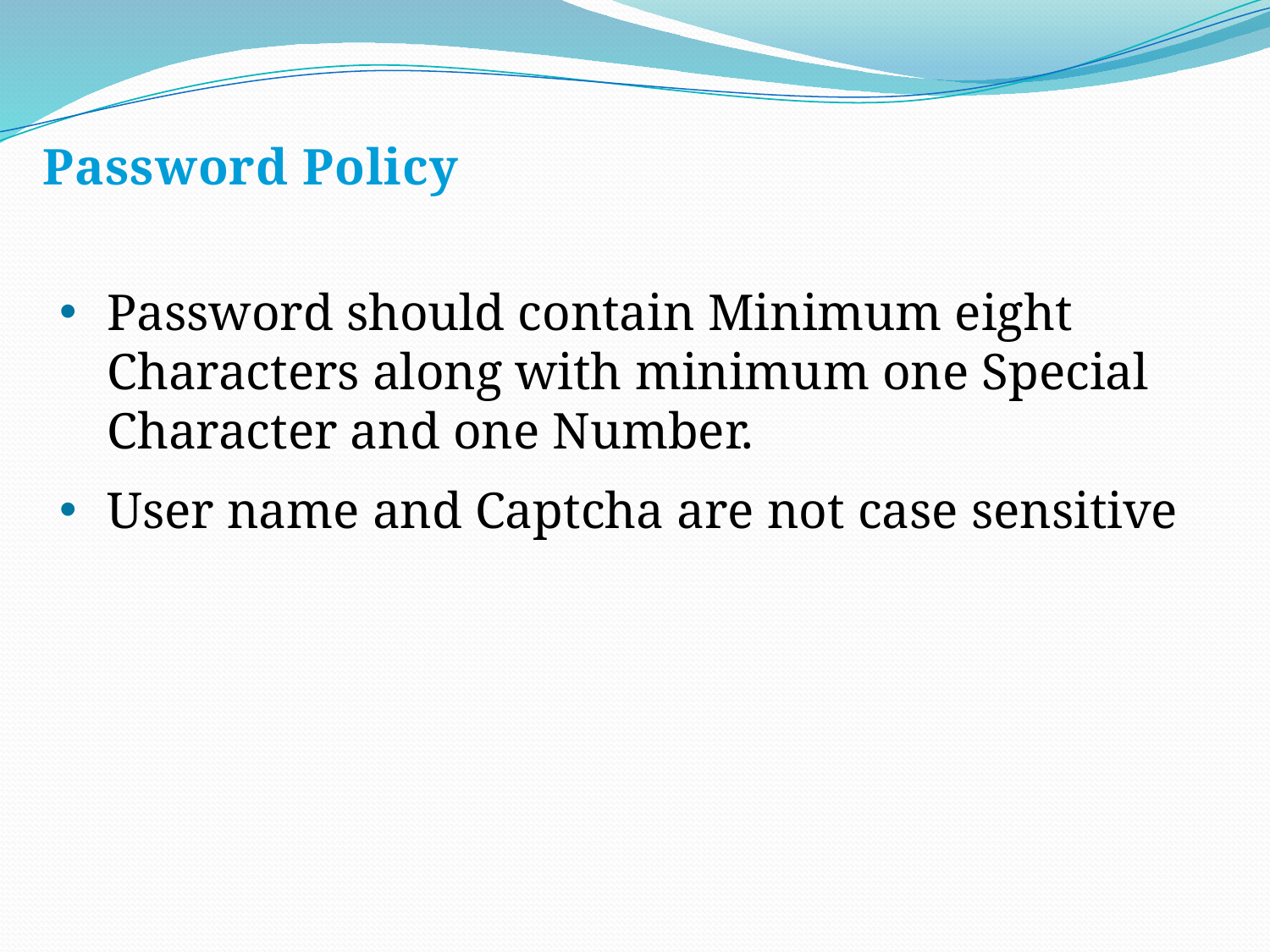

# Password Policy
Password should contain Minimum eight Characters along with minimum one Special Character and one Number.
User name and Captcha are not case sensitive